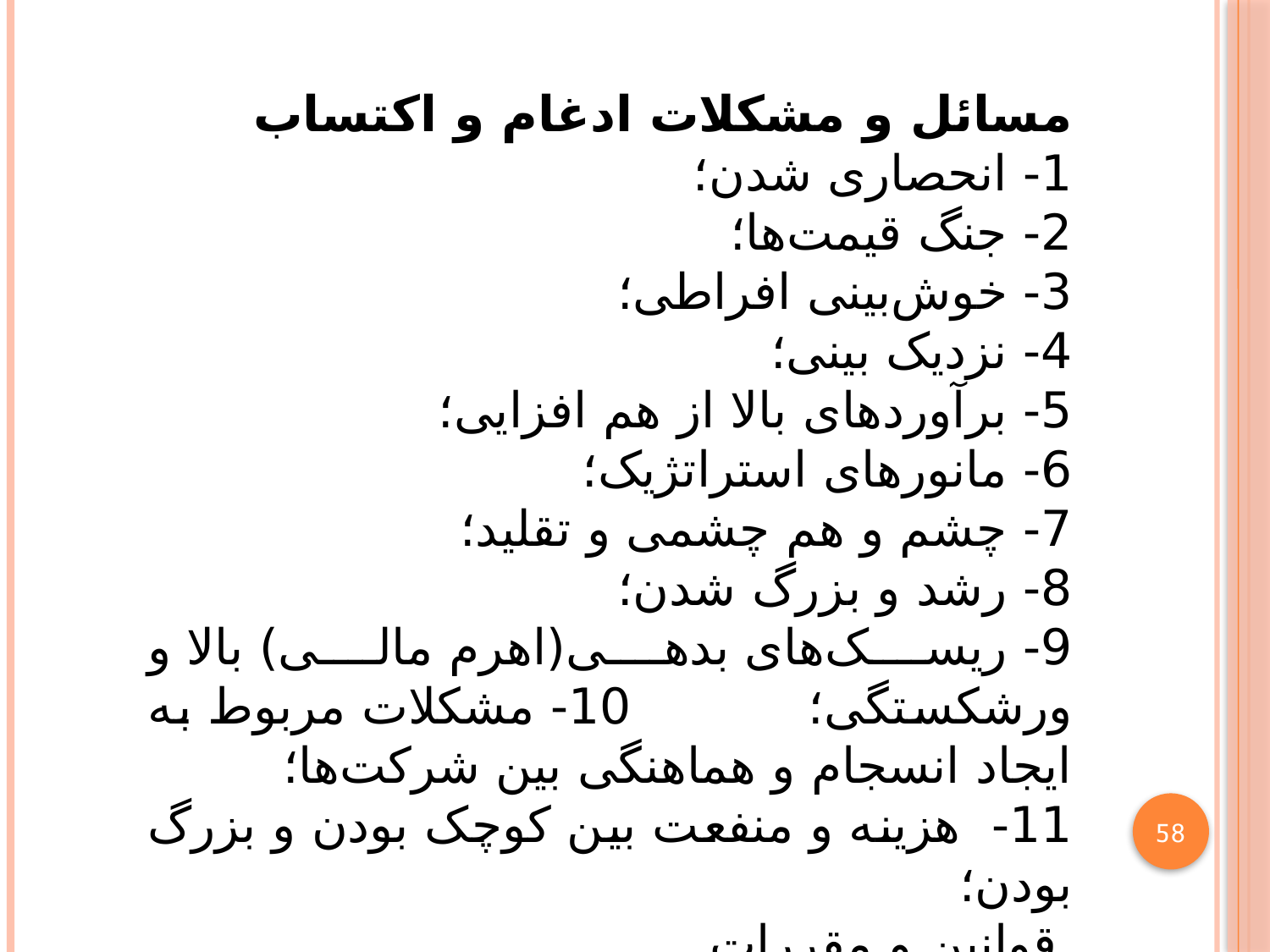

مسائل و مشکلات ادغام و اکتساب
1- انحصاری شدن؛
2- جنگ قیمت‌ها؛
3- خوش‌بینی افراطی؛
4- نزدیک بینی؛
5- برآوردهای بالا از هم افزایی؛
6- مانورهای استراتژیک؛
7- چشم و هم چشمی و تقلید؛
8- رشد و بزرگ شدن؛
9- ریسک‌های بدهی(اهرم مالی) بالا و ورشکستگی؛         10- مشکلات مربوط به ایجاد انسجام و هماهنگی بین شرکت‌ها؛
11-  هزینه و منفعت بین کوچک بودن و بزرگ بودن؛
 قوانین و مقررات.
58